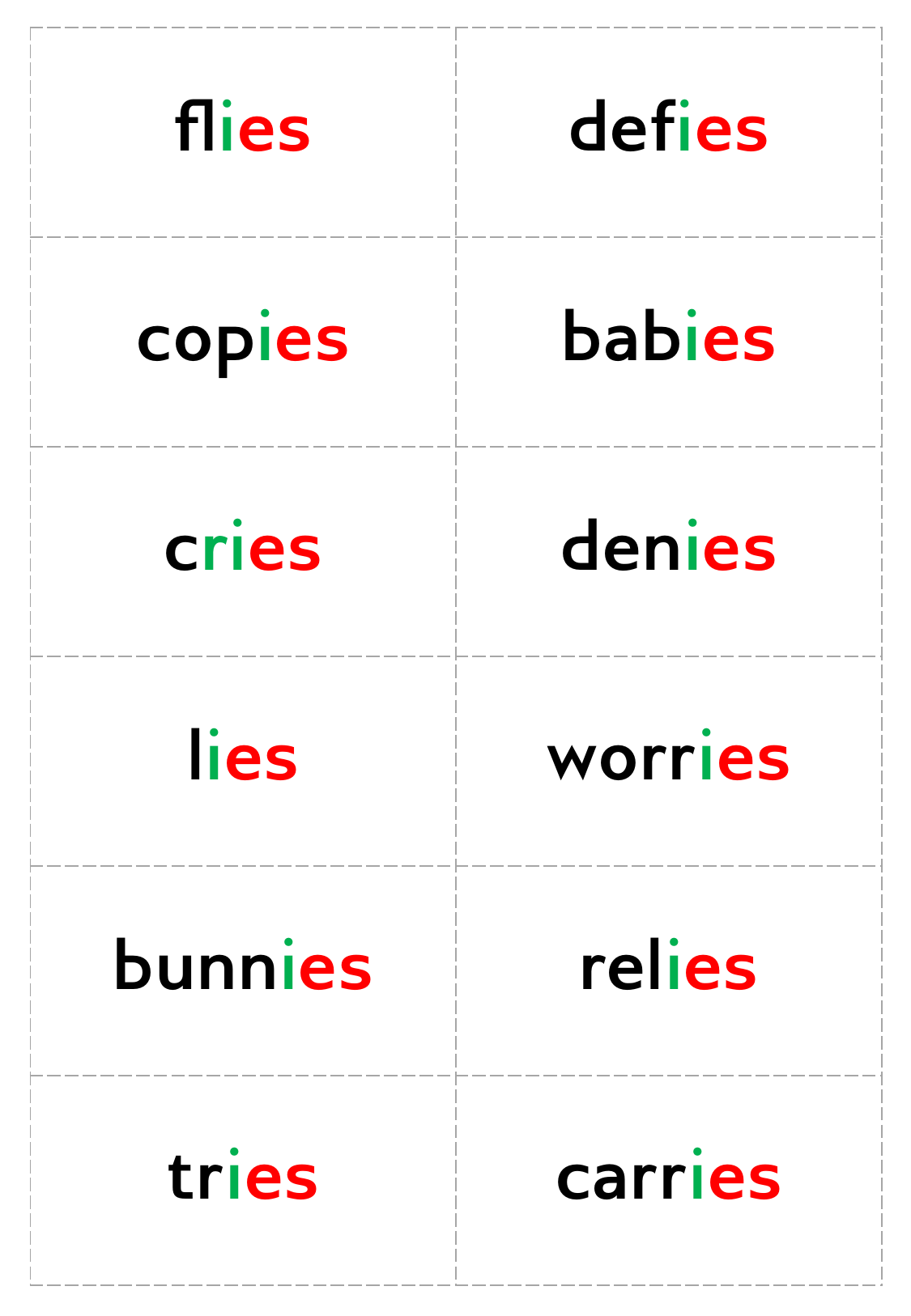

| flies | defies |
| --- | --- |
| copies | babies |
| cries | denies |
| lies | worries |
| bunnies | relies |
| tries | carries |